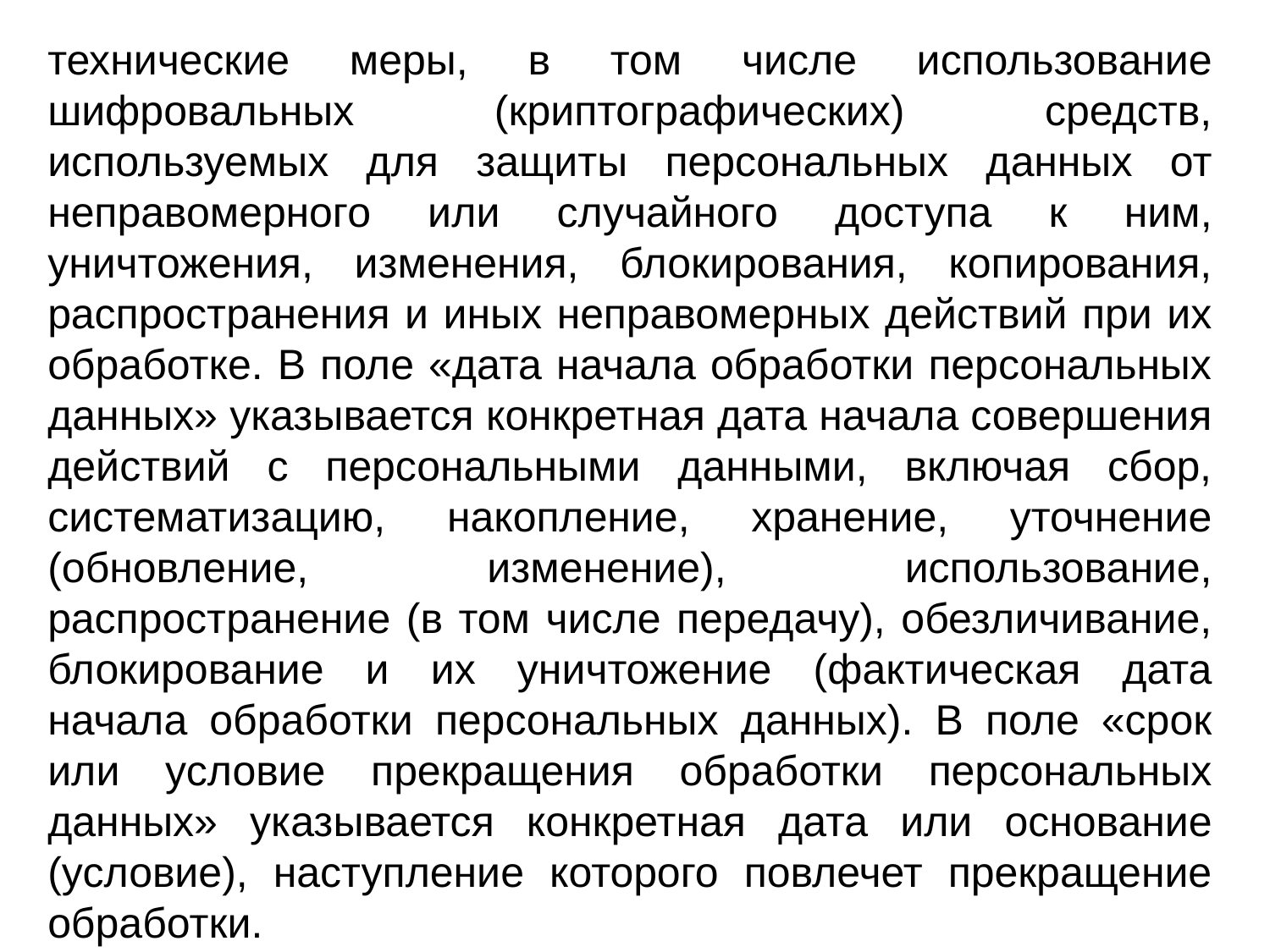

технические меры, в том числе использование шифровальных (криптографических) средств, используемых для защиты персональных данных от неправомерного или случайного доступа к ним, уничтожения, изменения, блокирования, копирования, распространения и иных неправомерных действий при их обработке. В поле «дата начала обработки персональных данных» указывается конкретная дата начала совершения действий с персональными данными, включая сбор, систематизацию, накопление, хранение, уточнение (обновление, изменение), использование, распространение (в том числе передачу), обезличивание, блокирование и их уничтожение (фактическая дата начала обработки персональных данных). В поле «срок или условие прекращения обработки персональных данных» указывается конкретная дата или основание (условие), наступление которого повлечет прекращение обработки.